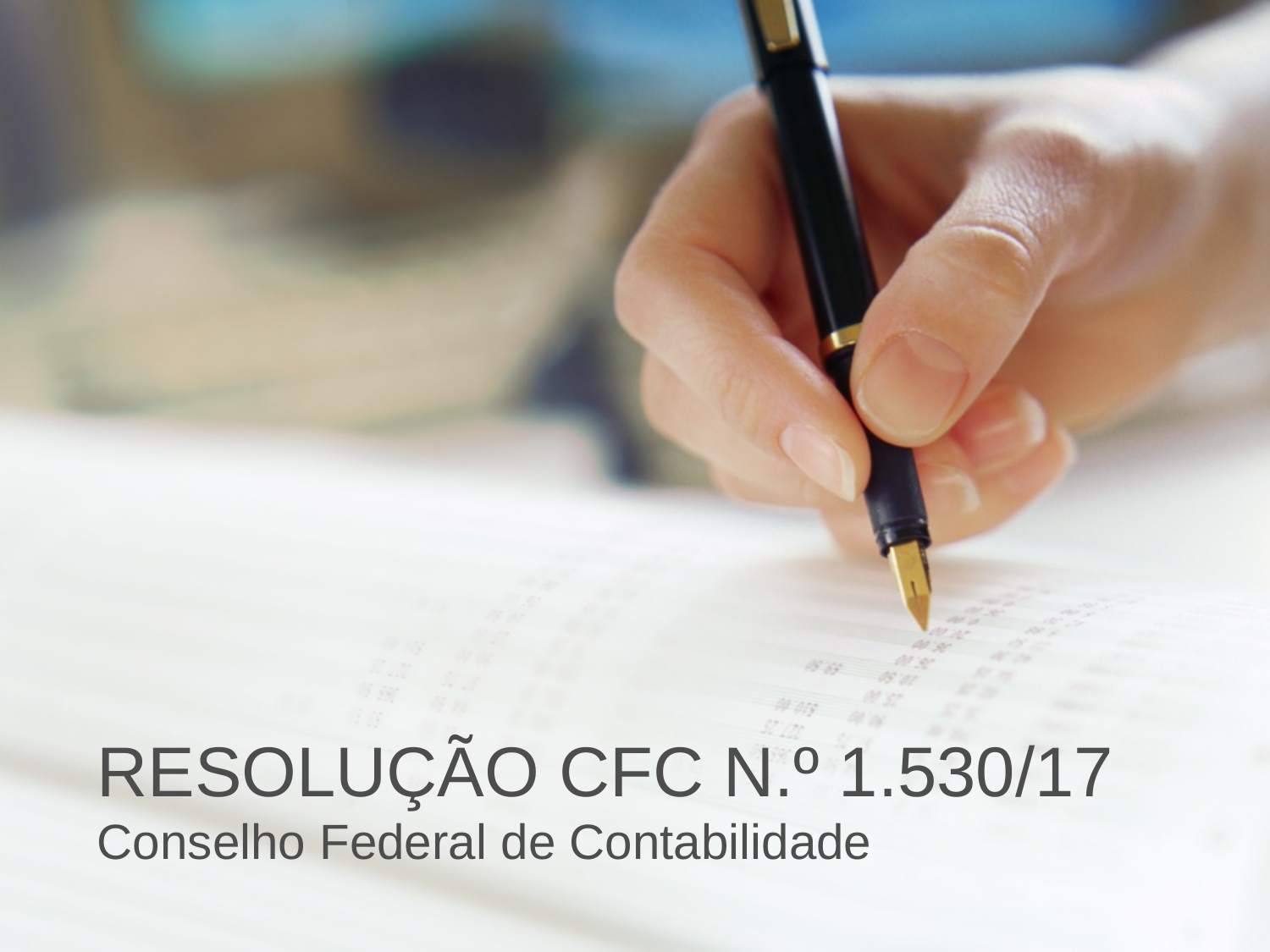

# RESOLUÇÃO CFC N.º 1.530/17
Conselho Federal de Contabilidade